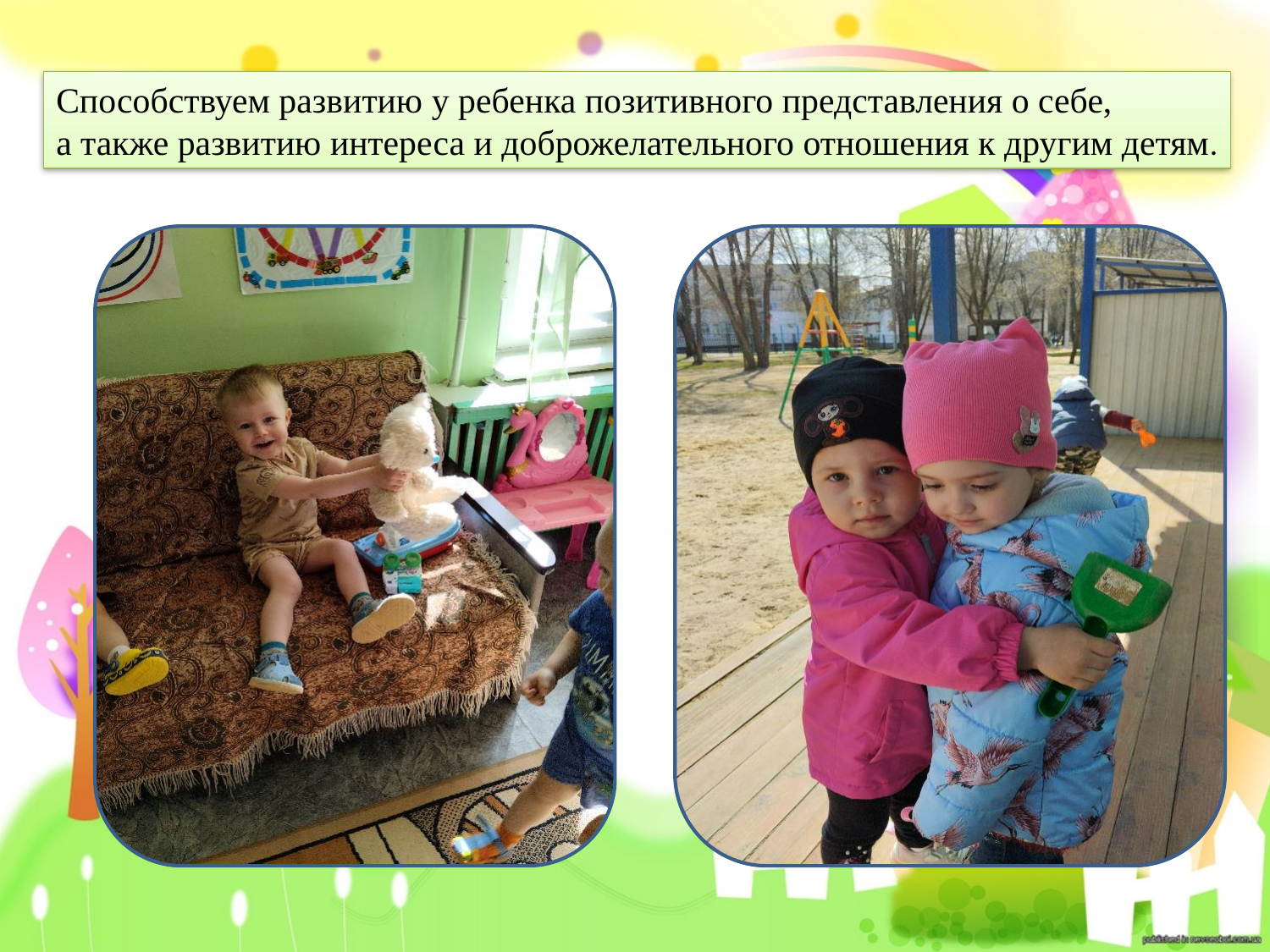

Способствуем развитию у ребенка позитивного представления о себе,
а также развитию интереса и доброжелательного отношения к другим детям.